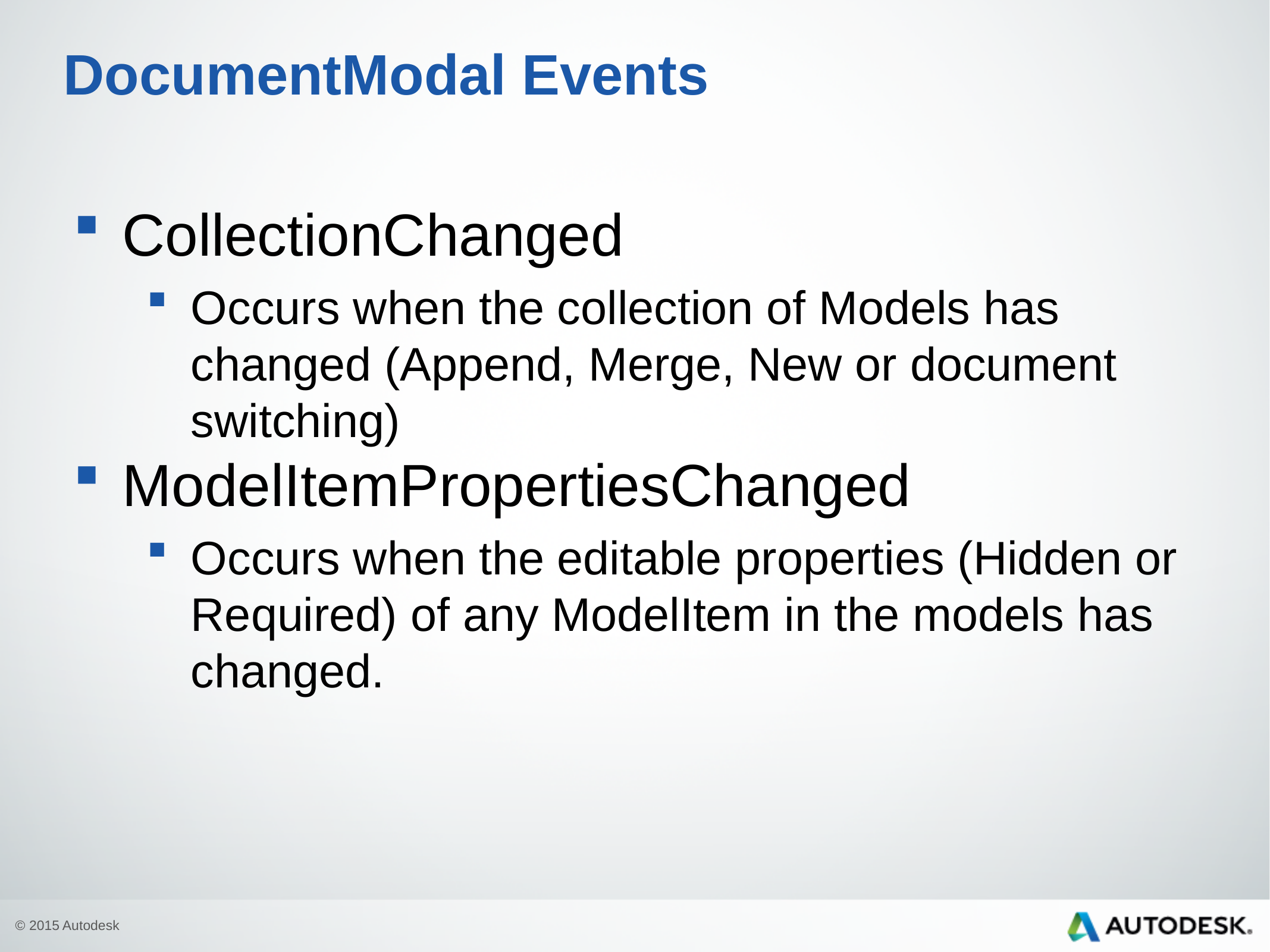

# DocumentModal Events
CollectionChanged
Occurs when the collection of Models has changed (Append, Merge, New or document switching)
ModelItemPropertiesChanged
Occurs when the editable properties (Hidden or Required) of any ModelItem in the models has changed.